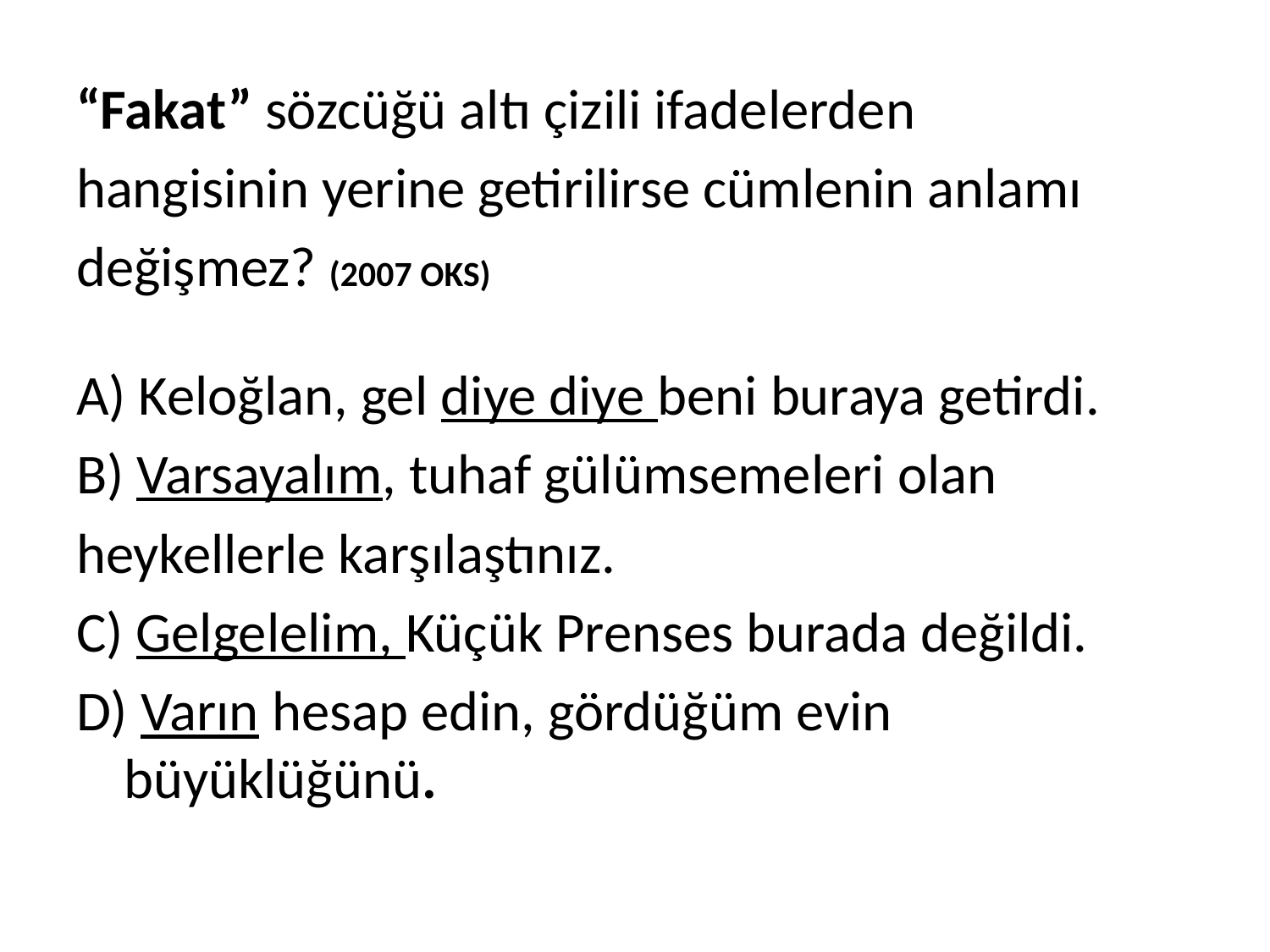

“Fakat” sözcüğü altı çizili ifadelerden
hangisinin yerine getirilirse cümlenin anlamı
değişmez? (2007 OKS)

A) Keloğlan, gel diye diye beni buraya getirdi.
B) Varsayalım, tuhaf gülümsemeleri olan
heykellerle karşılaştınız.
C) Gelgelelim, Küçük Prenses burada değildi.
D) Varın hesap edin, gördüğüm evin büyüklüğünü.